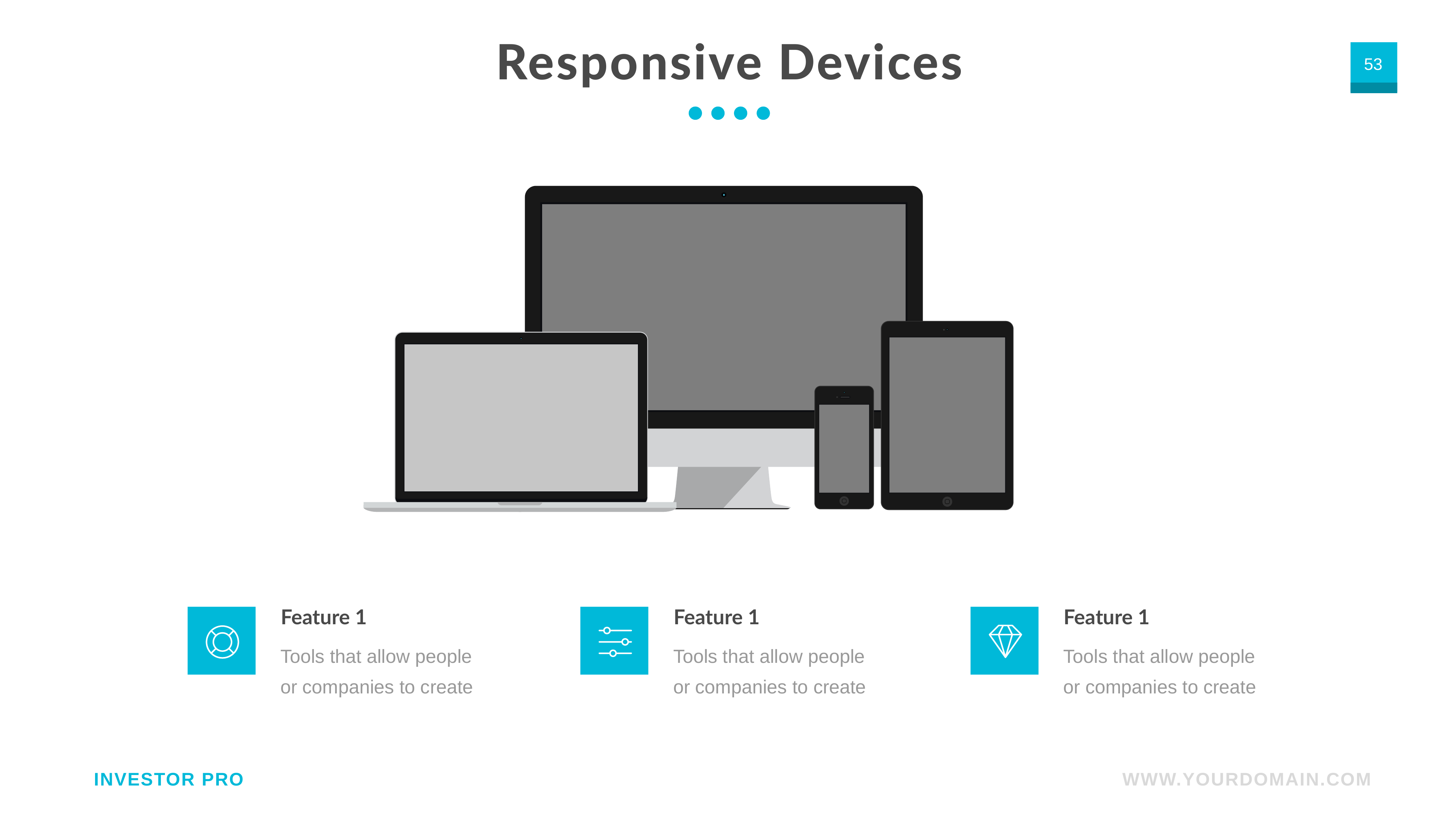

Responsive Devices

Feature 1
Feature 1
Feature 1

Tools that allow people or companies to create
Tools that allow people or companies to create
Tools that allow people or companies to create